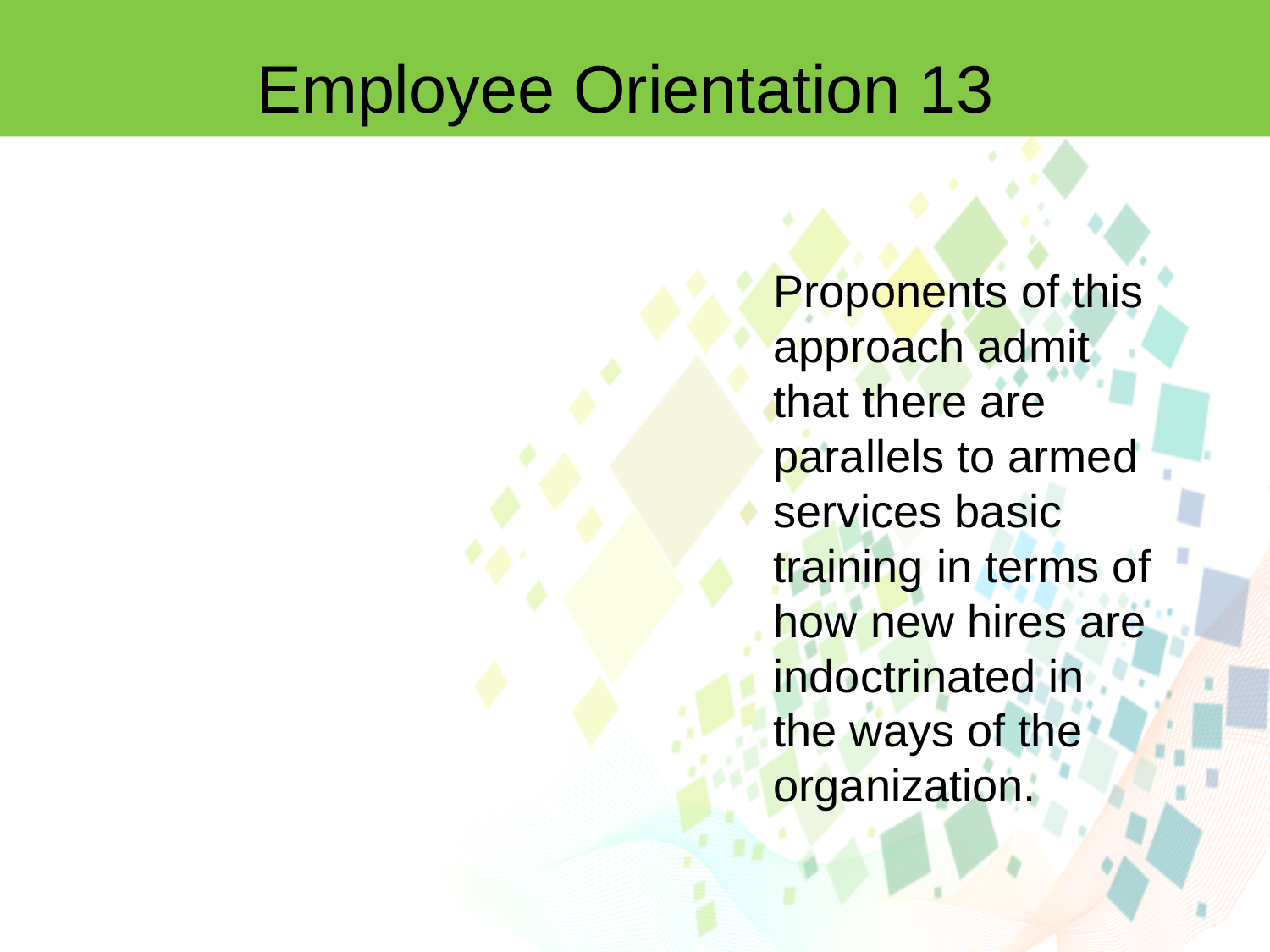

Employee Orientation 13
Proponents of this approach admit that there are parallels to armed
services basic training in terms of how new hires are indoctrinated in the ways of the
organization.